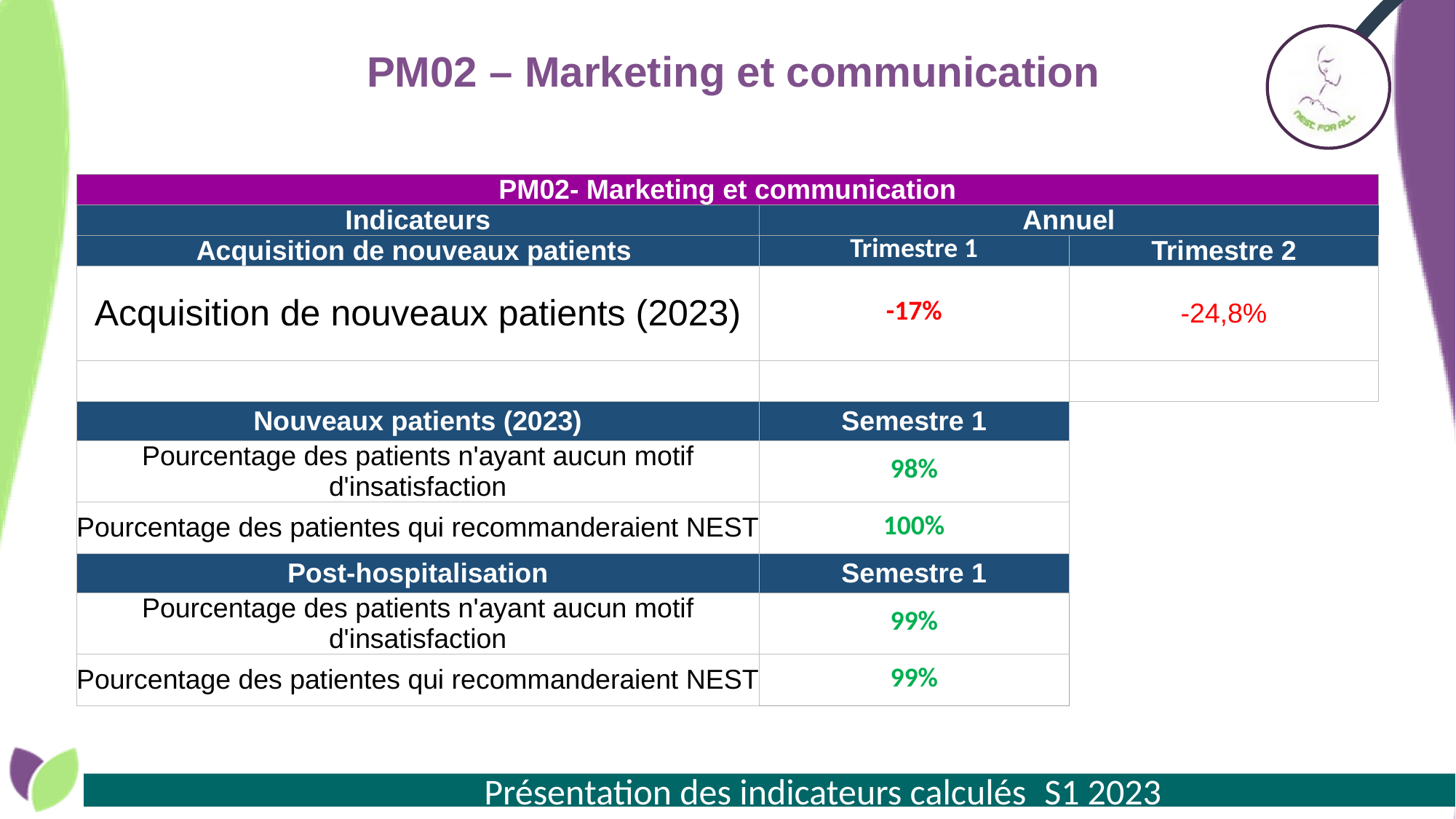

# PM02 – Marketing et communication
| PM02- Marketing et communication |  |  |
| --- | --- | --- |
| Indicateurs | Annuel |  |
| Acquisition de nouveaux patients | Trimestre 1 | Trimestre 2 |
| Acquisition de nouveaux patients (2023) | -17% | -24,8% |
|  |  |  |
| Nouveaux patients (2023) | Semestre 1 |  |
| Pourcentage des patients n'ayant aucun motif d'insatisfaction | 98% |  |
| Pourcentage des patientes qui recommanderaient NEST | 100% |  |
| Post-hospitalisation | Semestre 1 |  |
| Pourcentage des patients n'ayant aucun motif d'insatisfaction | 99% |  |
| Pourcentage des patientes qui recommanderaient NEST | 99% |  |
 Présentation des indicateurs calculés_S1 2023